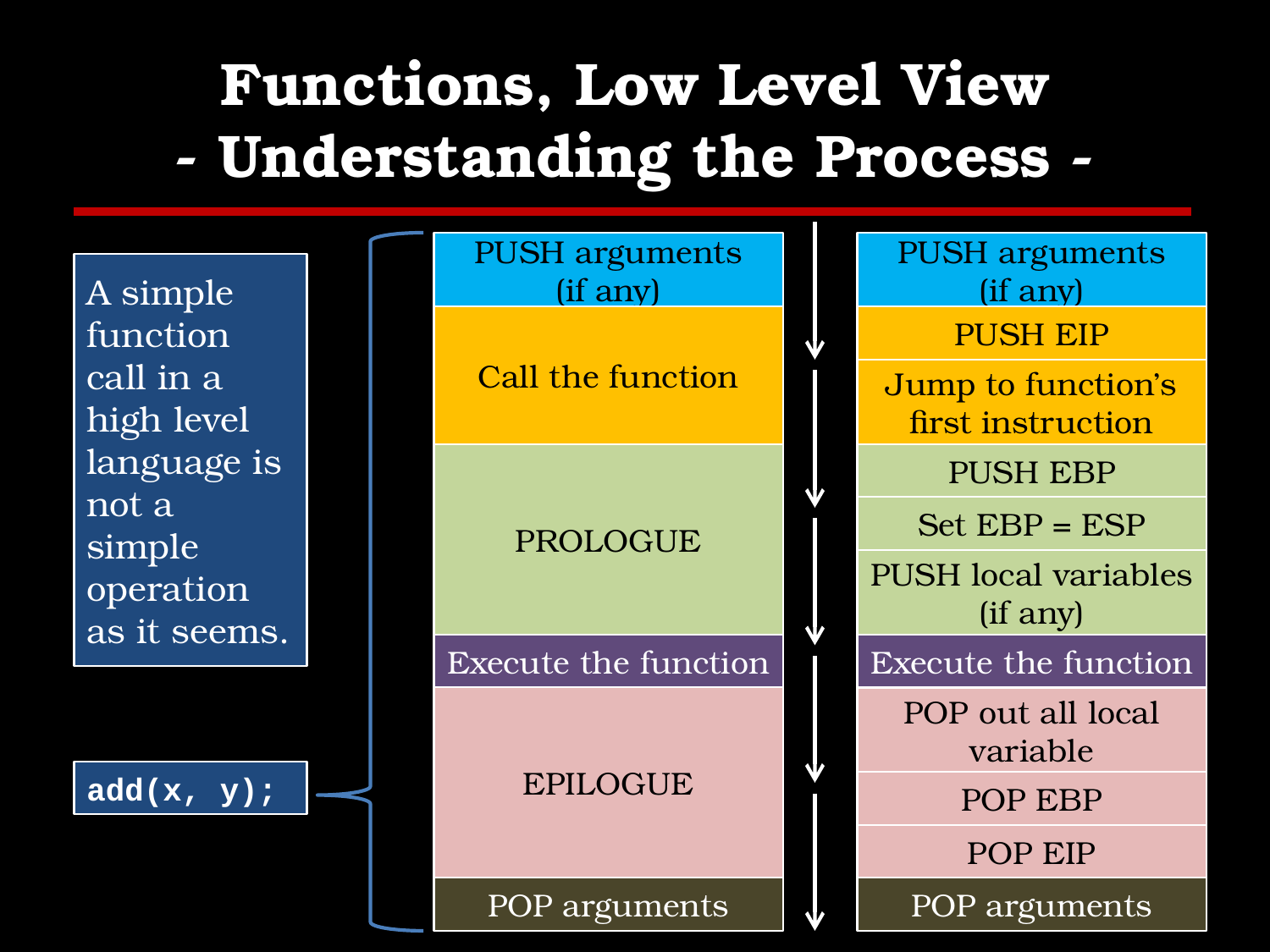

# Functions, Low Level View - Understanding the Process -

PUSH arguments
(if any)
PUSH arguments
(if any)
A simple function call in a high level language is not a simple operation as it seems.
Call the function
PUSH EIP
Jump to function’s first instruction
PROLOGUE
PUSH EBP
Set EBP = ESP
PUSH local variables
(if any)
Execute the function
Execute the function
EPILOGUE
POP out all local variable
add(x, y);
POP EBP
POP EIP
POP arguments
POP arguments
44